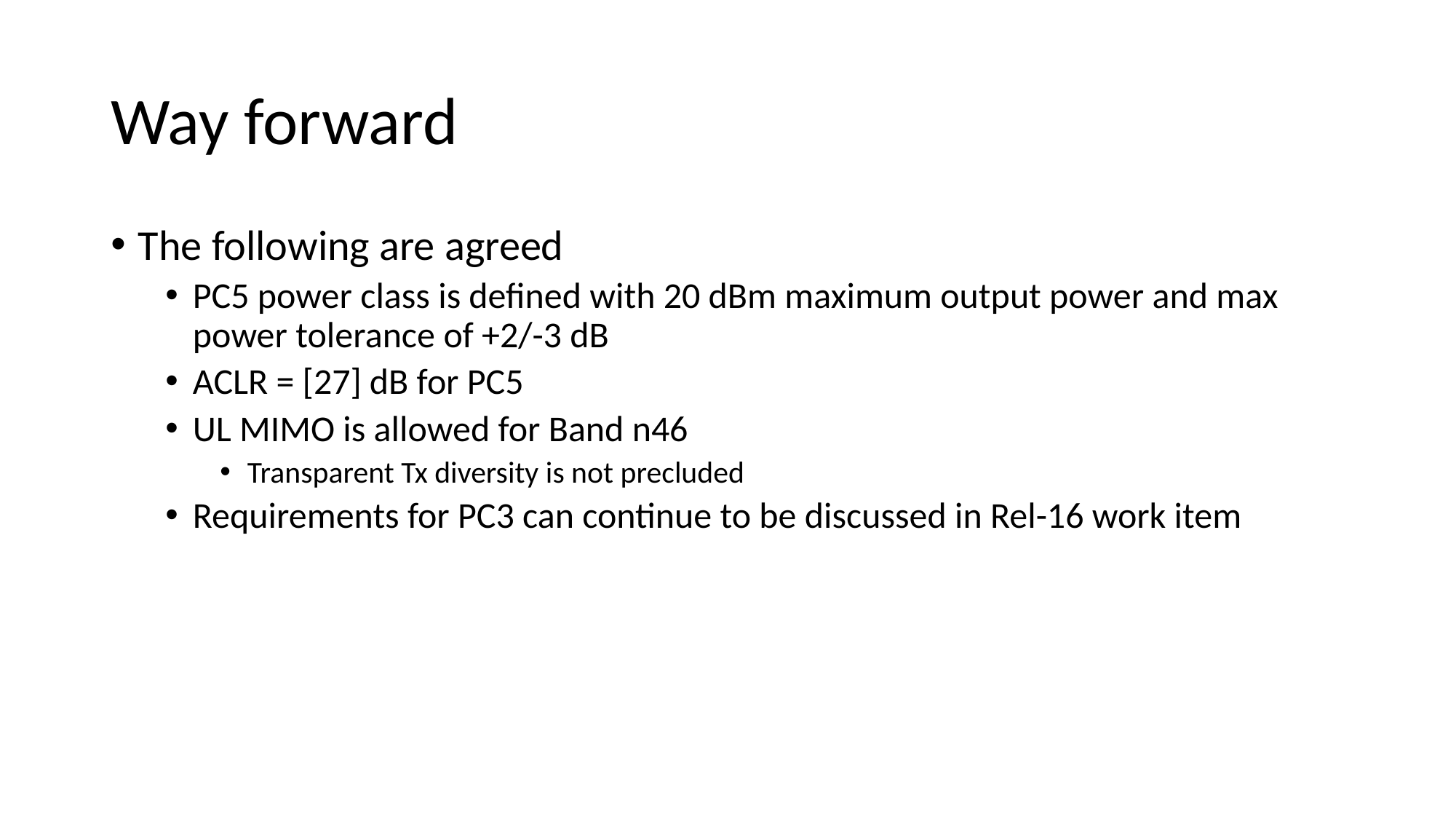

# Way forward
The following are agreed
PC5 power class is defined with 20 dBm maximum output power and max power tolerance of +2/-3 dB
ACLR = [27] dB for PC5
UL MIMO is allowed for Band n46
Transparent Tx diversity is not precluded
Requirements for PC3 can continue to be discussed in Rel-16 work item